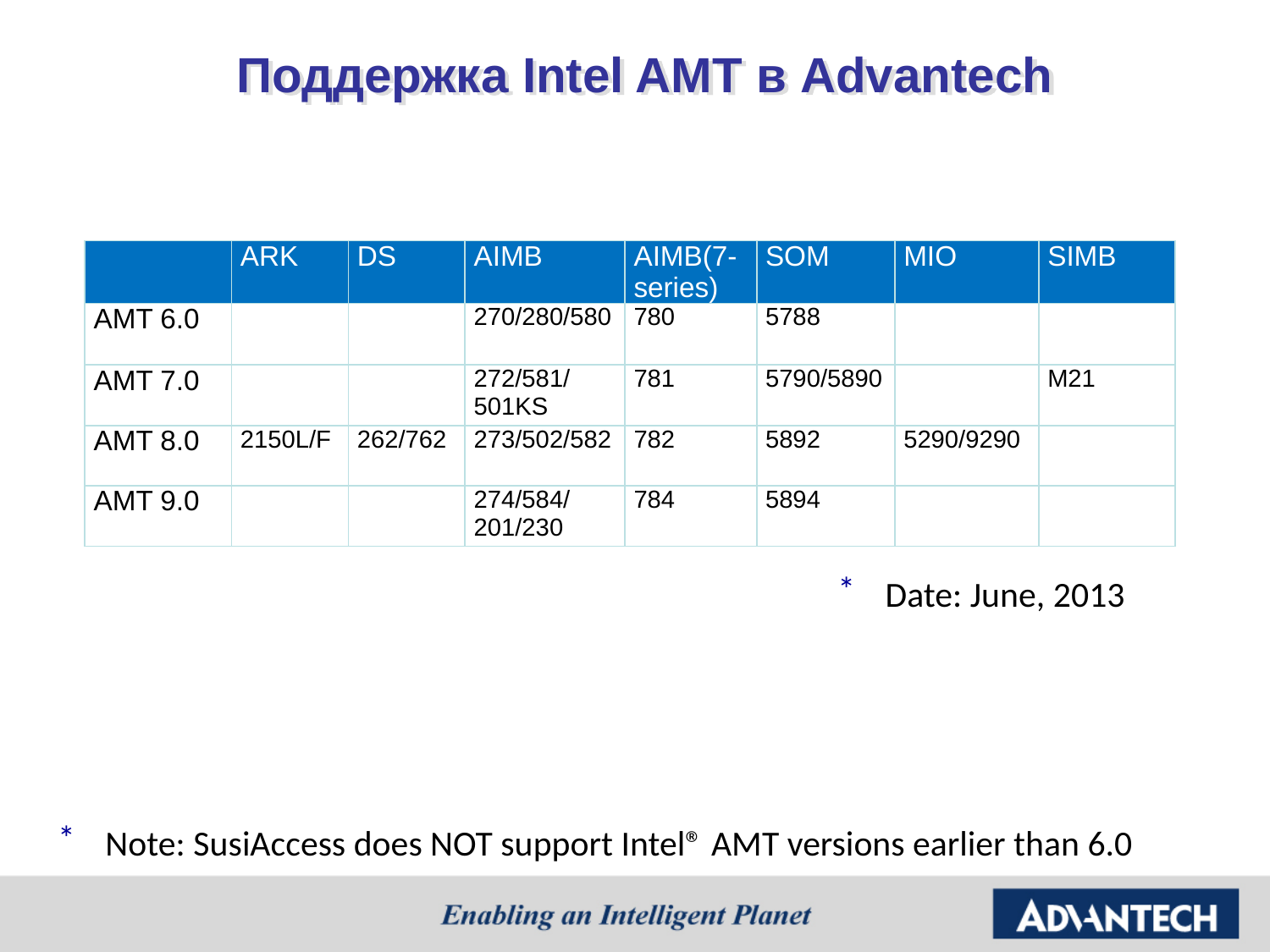

# Поддержка Intel AMT в Advantech
|  | ARK | DS | AIMB | AIMB(7-series) | SOM | MIO | SIMB |
| --- | --- | --- | --- | --- | --- | --- | --- |
| AMT 6.0 |  |  | 270/280/580 | 780 | 5788 |  |  |
| AMT 7.0 |  |  | 272/581/ 501KS | 781 | 5790/5890 |  | M21 |
| AMT 8.0 | 2150L/F | 262/762 | 273/502/582 | 782 | 5892 | 5290/9290 |  |
| AMT 9.0 |  |  | 274/584/ 201/230 | 784 | 5894 |  |  |
Date: June, 2013
Note: SusiAccess does NOT support Intel® AMT versions earlier than 6.0